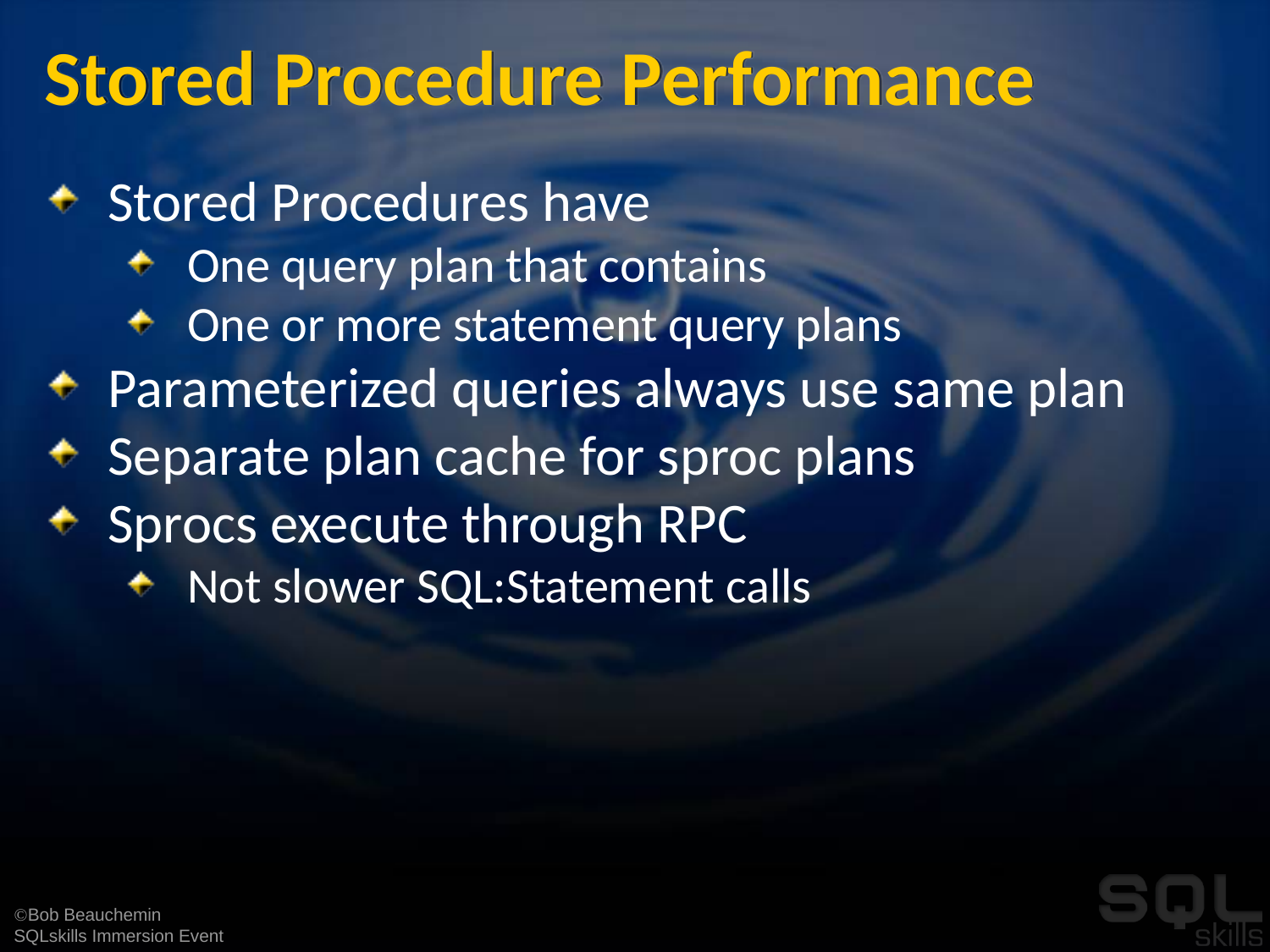

# Stored Procedure Performance
Stored Procedures have
One query plan that contains
One or more statement query plans
Parameterized queries always use same plan
Separate plan cache for sproc plans
Sprocs execute through RPC
Not slower SQL:Statement calls